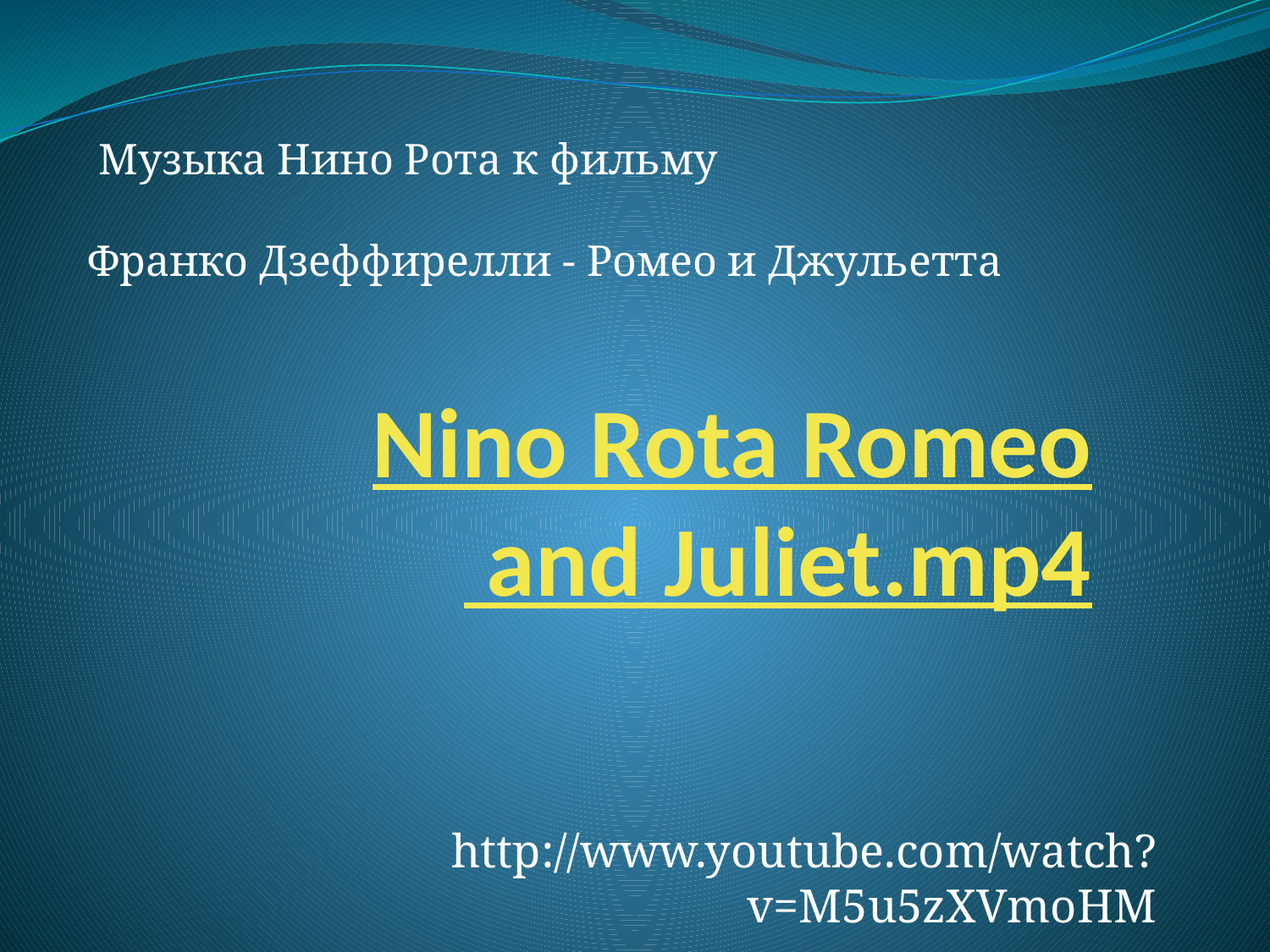

# Nino Rota Romeo and Juliet.mp4
 Музыка Нино Рота к фильму

Франко Дзеффирелли - Ромео и Джульетта
http://www.youtube.com/watch?v=M5u5zXVmoHM